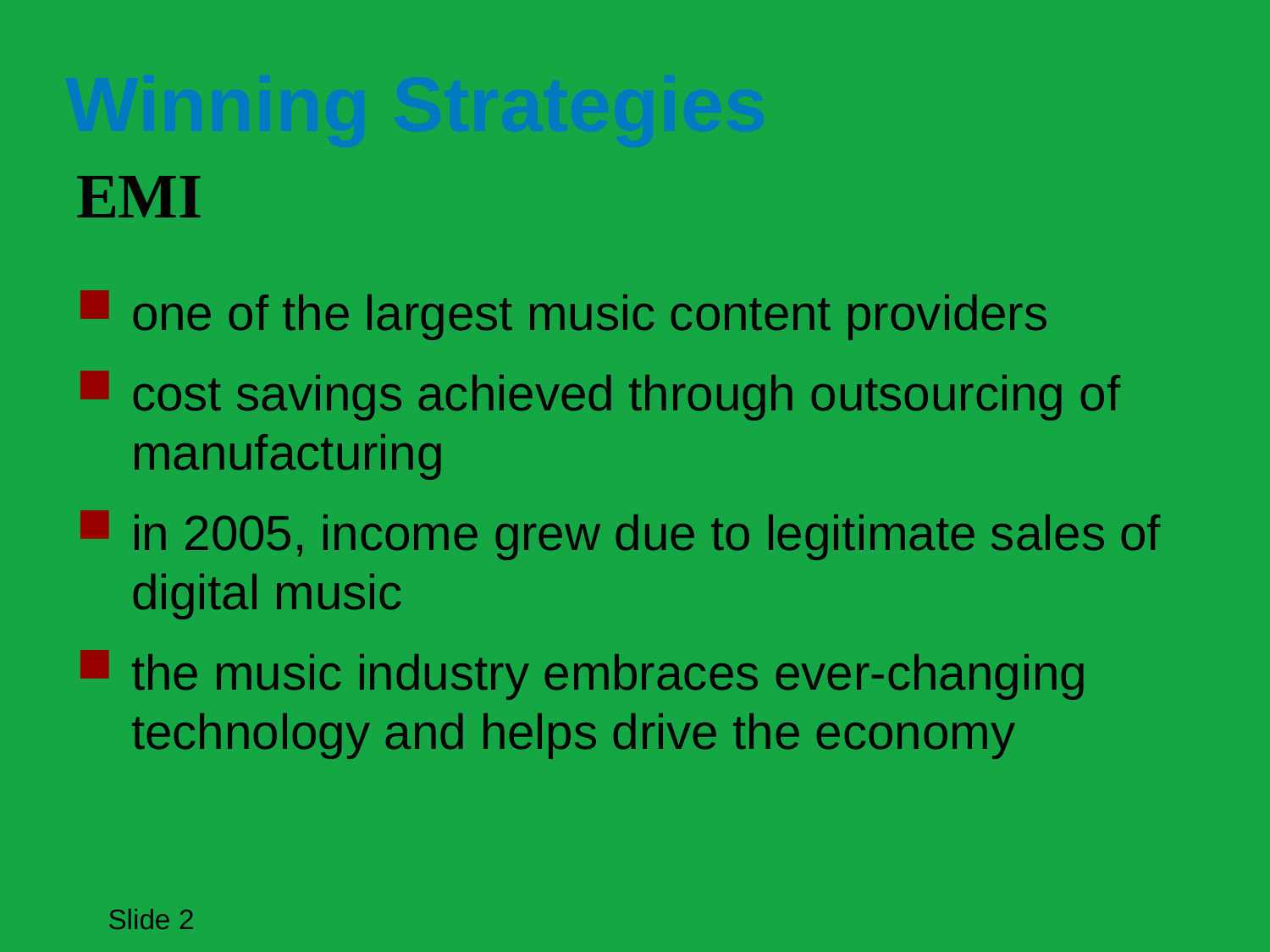

# Winning Strategies
EMI
one of the largest music content providers
cost savings achieved through outsourcing of manufacturing
in 2005, income grew due to legitimate sales of digital music
the music industry embraces ever-changing technology and helps drive the economy
Slide 2